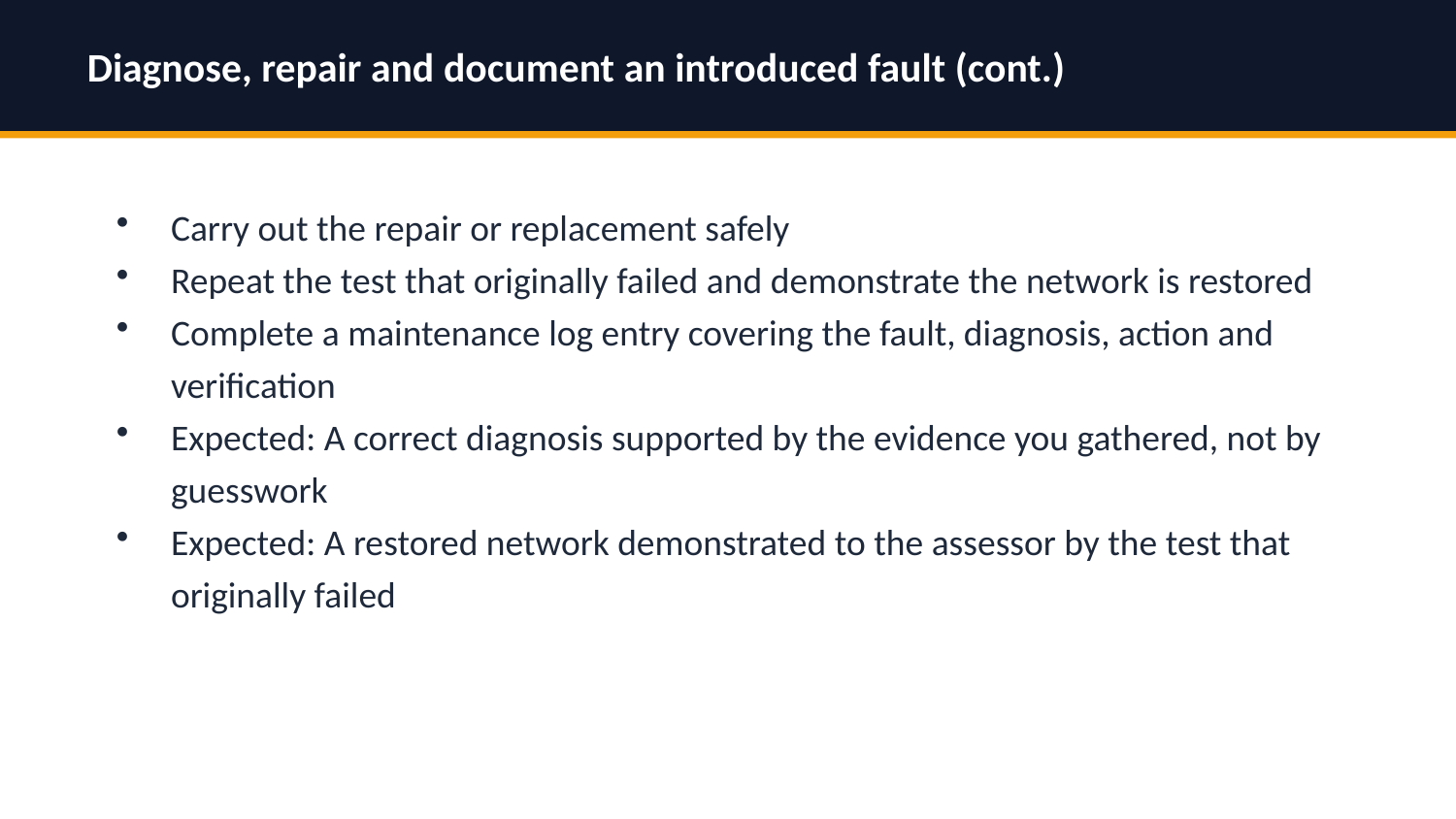

Diagnose, repair and document an introduced fault (cont.)

Carry out the repair or replacement safely
Repeat the test that originally failed and demonstrate the network is restored
Complete a maintenance log entry covering the fault, diagnosis, action and verification
Expected: A correct diagnosis supported by the evidence you gathered, not by guesswork
Expected: A restored network demonstrated to the assessor by the test that originally failed